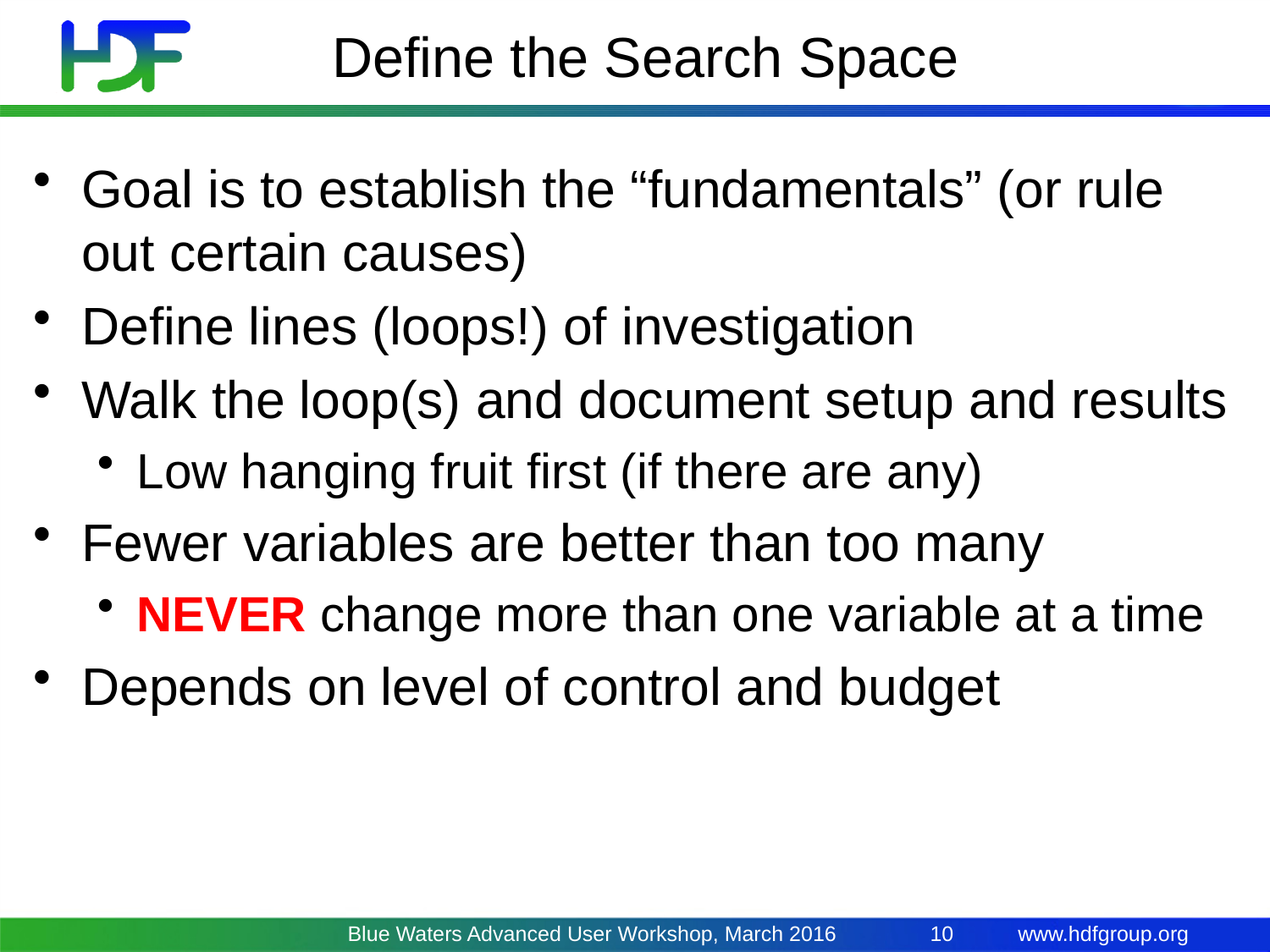

# Define the Search Space
Goal is to establish the “fundamentals” (or rule out certain causes)
Define lines (loops!) of investigation
Walk the loop(s) and document setup and results
Low hanging fruit first (if there are any)
Fewer variables are better than too many
NEVER change more than one variable at a time
Depends on level of control and budget
Blue Waters Advanced User Workshop, March 2016
10